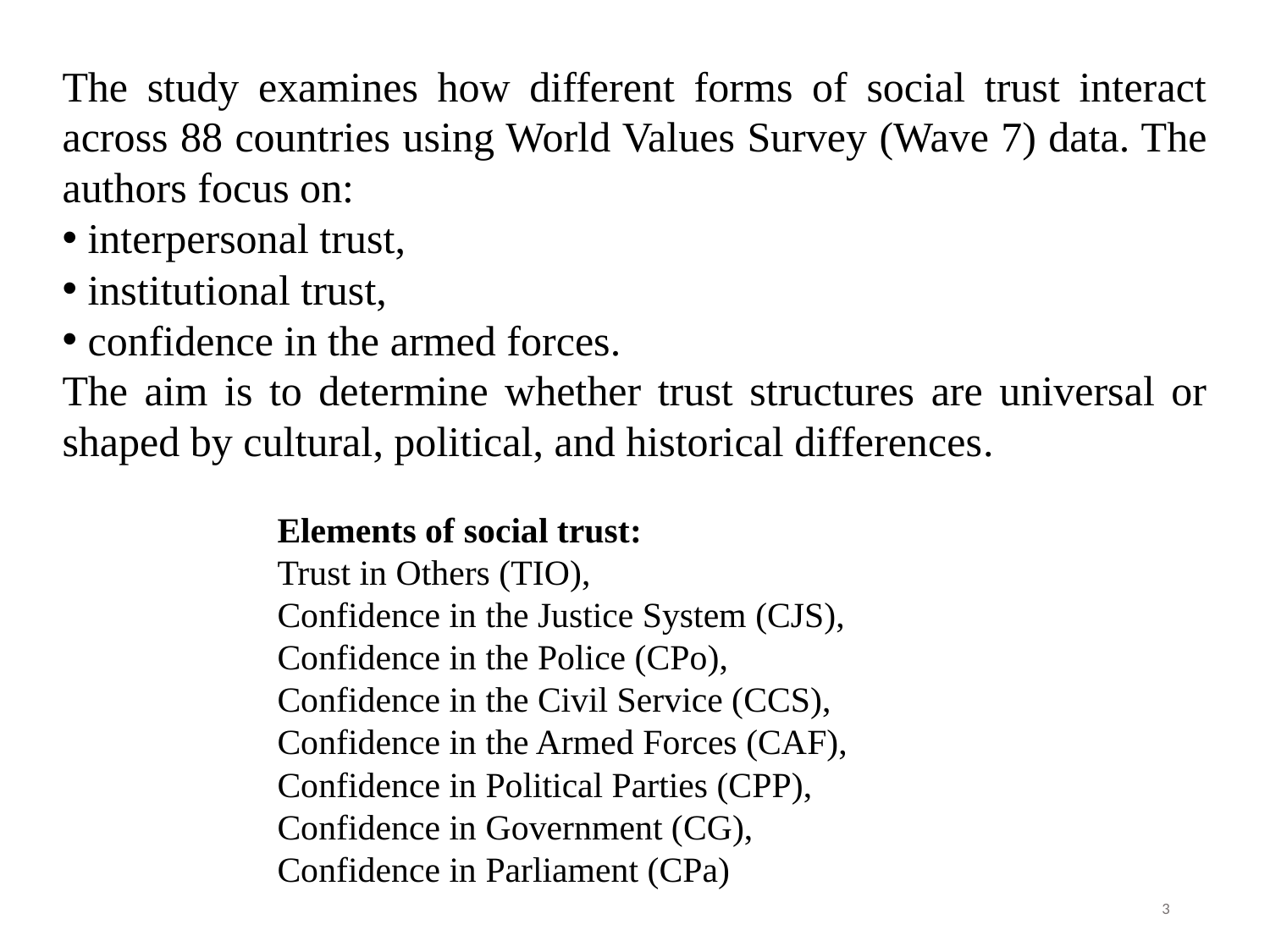

The study examines how different forms of social trust interact across 88 countries using World Values Survey (Wave 7) data. The authors focus on:
 interpersonal trust,
 institutional trust,
 confidence in the armed forces.
The aim is to determine whether trust structures are universal or shaped by cultural, political, and historical differences.
Elements of social trust:
Trust in Others (TIO),
Confidence in the Justice System (CJS),
Confidence in the Police (CPo),
Confidence in the Civil Service (CCS),
Confidence in the Armed Forces (CAF),
Confidence in Political Parties (CPP),
Confidence in Government (CG),
Confidence in Parliament (CPa)
3